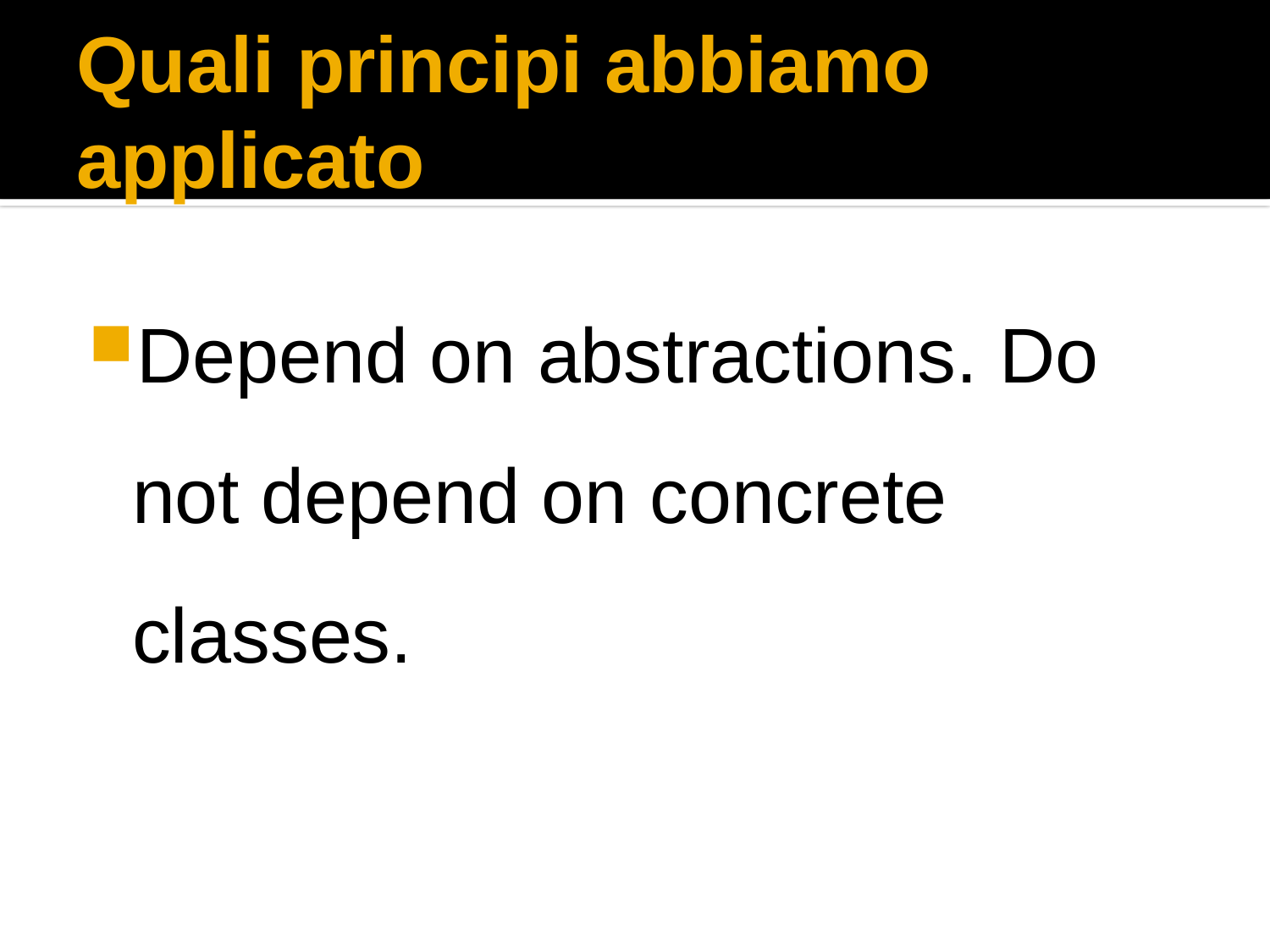

# Quali principi abbiamo applicato
Depend on abstractions. Do not depend on concrete classes.